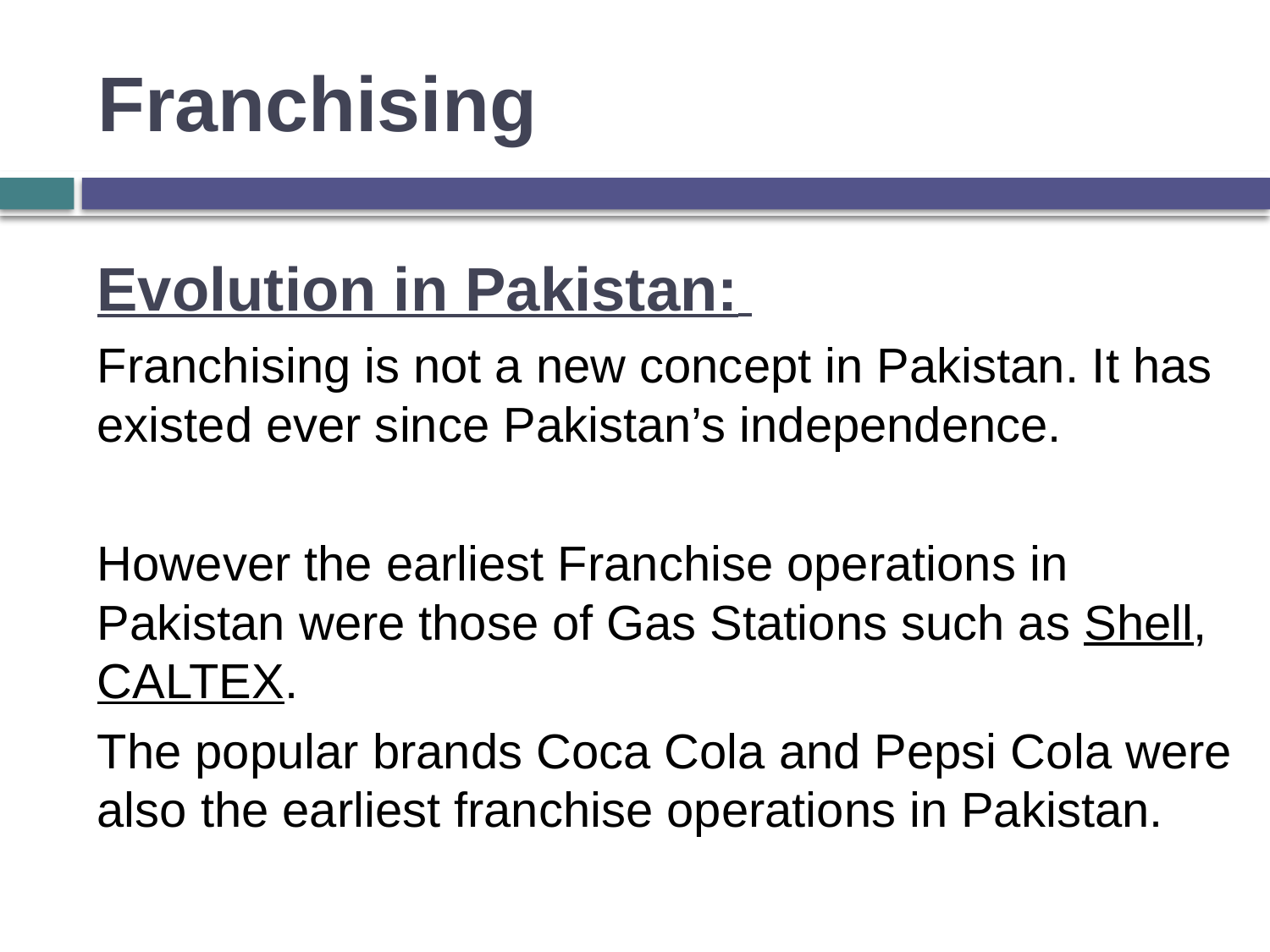

# Franchising
Evolution in Pakistan:
Franchising is not a new concept in Pakistan. It has existed ever since Pakistan’s independence.

However the earliest Franchise operations in Pakistan were those of Gas Stations such as Shell, CALTEX.
The popular brands Coca Cola and Pepsi Cola were also the earliest franchise operations in Pakistan.